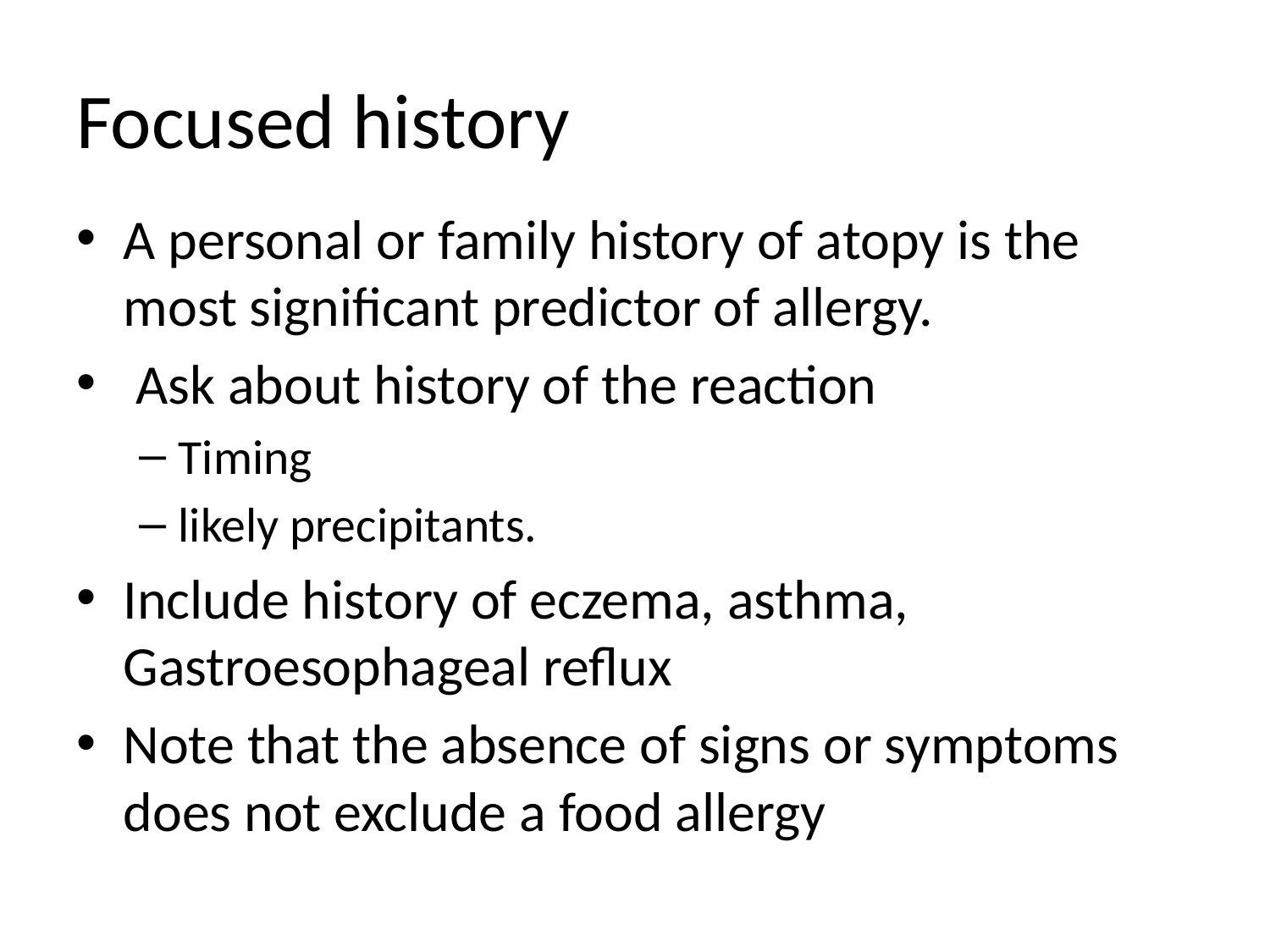

# Focused history
A personal or family history of atopy is the most significant predictor of allergy.
 Ask about history of the reaction
Timing
likely precipitants.
Include history of eczema, asthma, Gastroesophageal reflux
Note that the absence of signs or symptoms does not exclude a food allergy